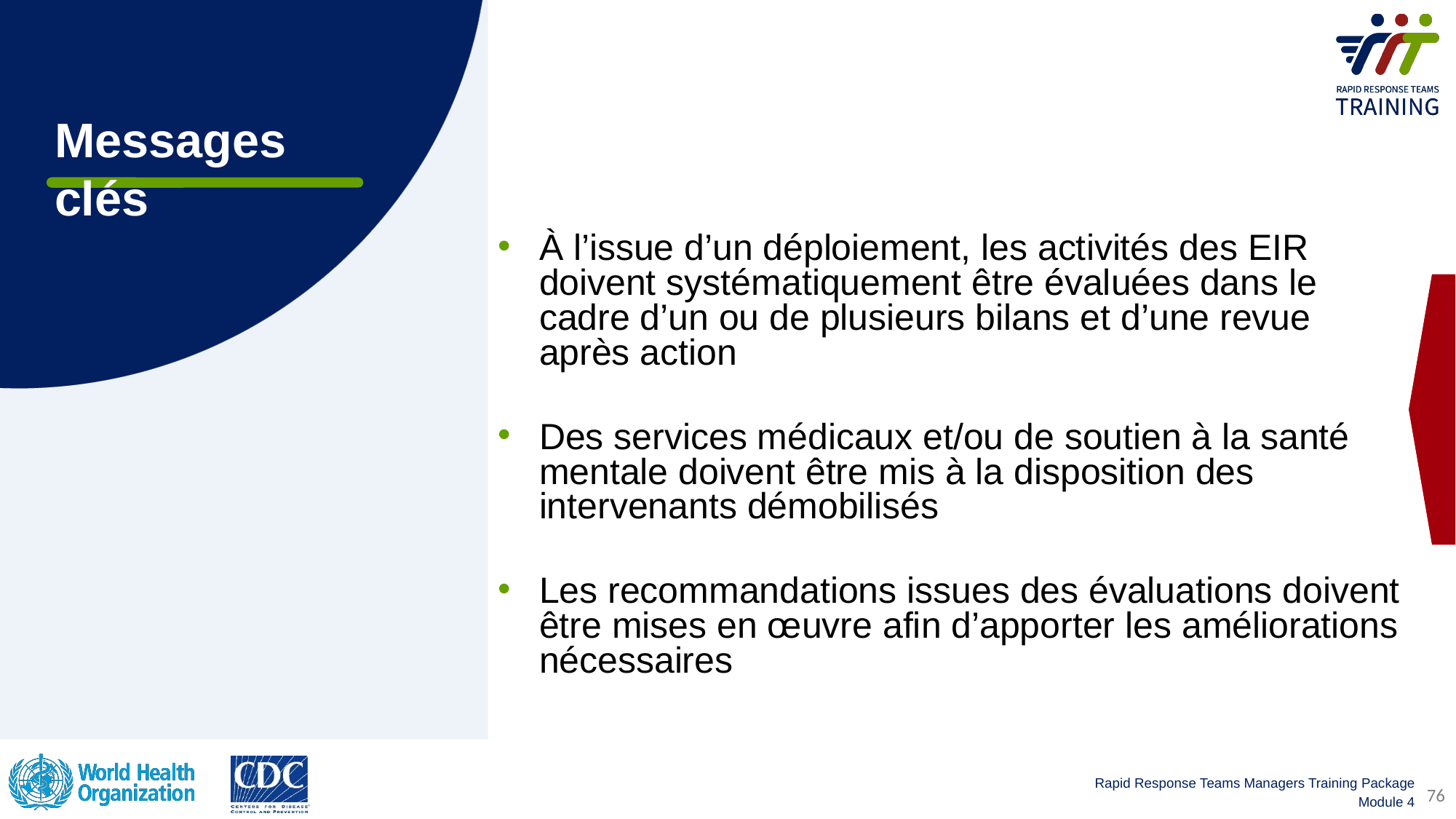

Messages clés
À l’issue d’un déploiement, les activités des EIR doivent systématiquement être évaluées dans le cadre d’un ou de plusieurs bilans et d’une revue après action

Des services médicaux et/ou de soutien à la santé mentale doivent être mis à la disposition des intervenants démobilisés

Les recommandations issues des évaluations doivent être mises en œuvre afin d’apporter les améliorations nécessaires

76